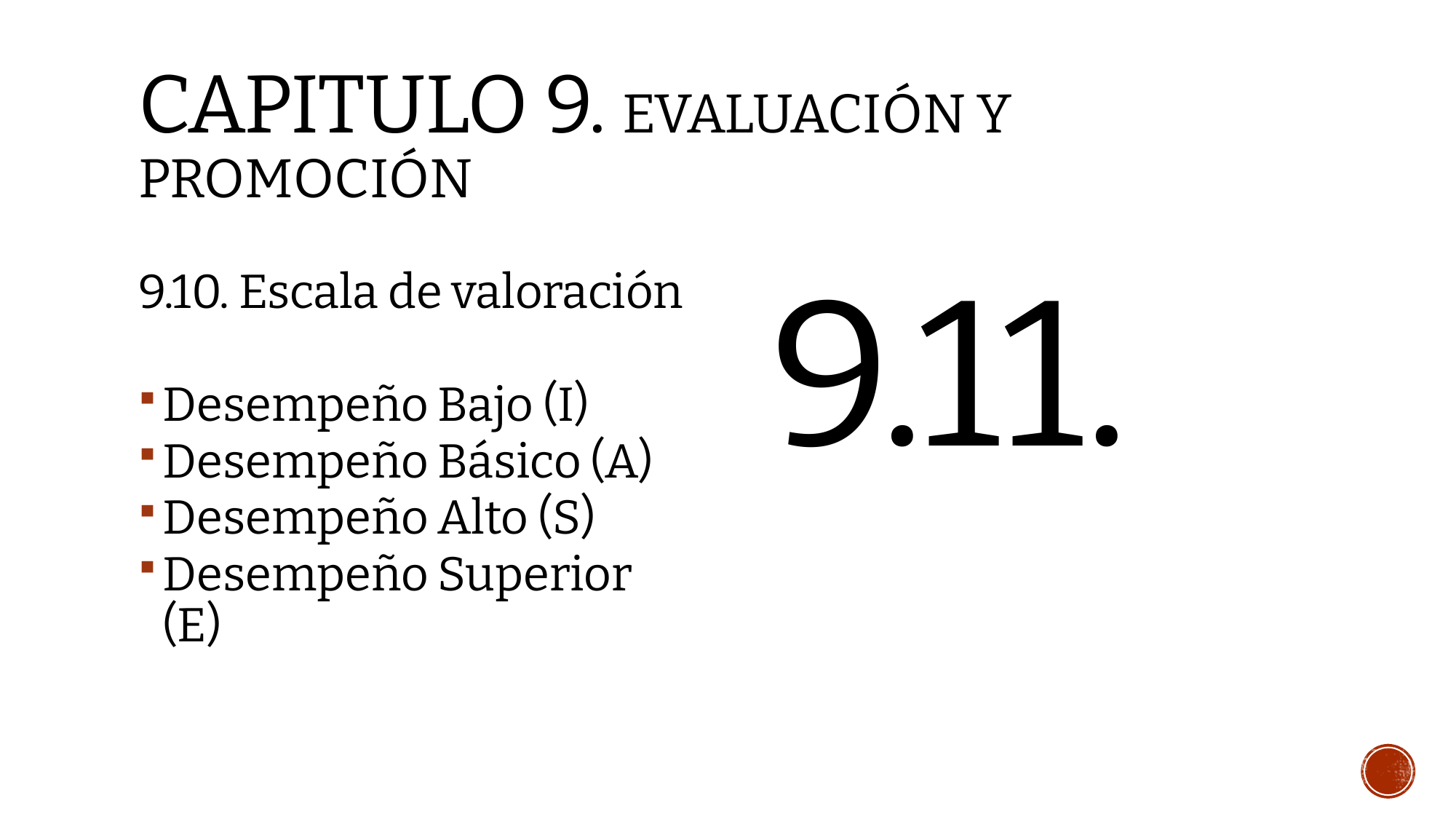

# CAPITULO 9. EVALUACIÓN Y PROMOCIÓN
9.10. Escala de valoración

Desempeño Bajo (I)
Desempeño Básico (A)
Desempeño Alto (S)
Desempeño Superior (E)

9.11.